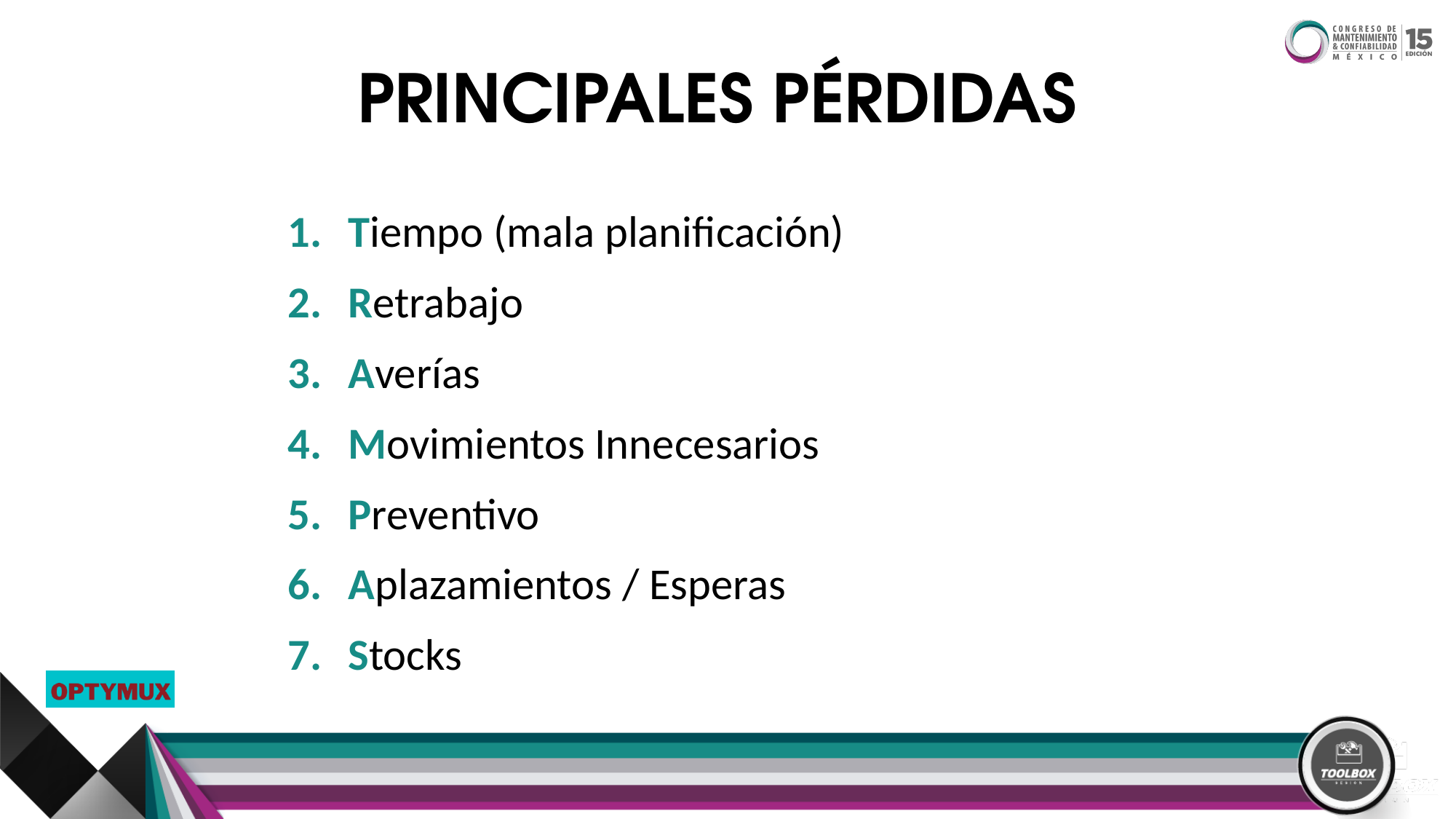

# PRINCIPALES PÉRDIDAS
Tiempo (mala planificación)
Retrabajo
Averías
Movimientos Innecesarios
Preventivo
Aplazamientos / Esperas
Stocks